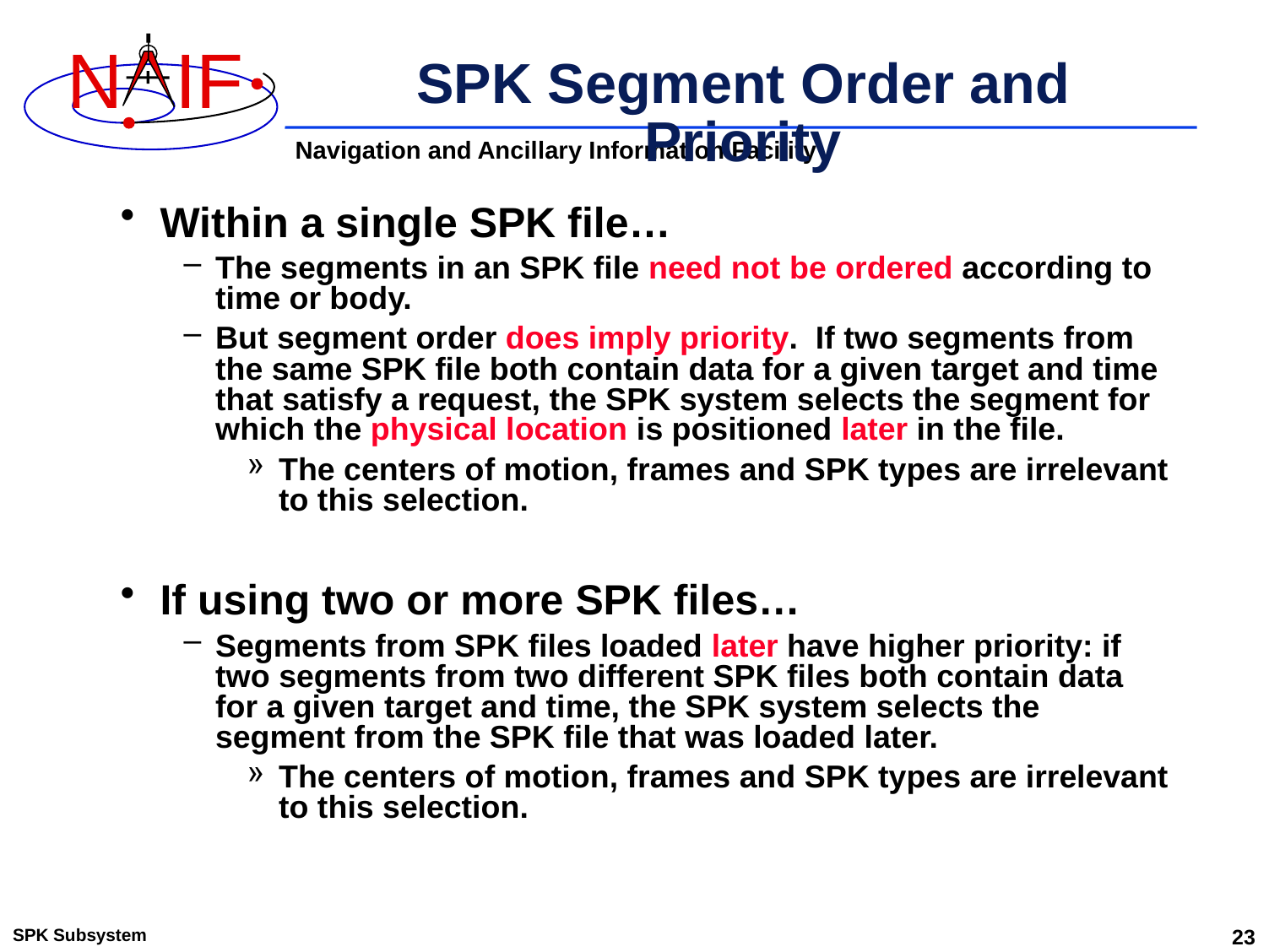

# SPK Segment Order and Priority
Within a single SPK file…
The segments in an SPK file need not be ordered according to time or body.
But segment order does imply priority.  If two segments from the same SPK file both contain data for a given target and time that satisfy a request, the SPK system selects the segment for which the physical location is positioned later in the file.
The centers of motion, frames and SPK types are irrelevant to this selection.

If using two or more SPK files…
Segments from SPK files loaded later have higher priority: if two segments from two different SPK files both contain data for a given target and time, the SPK system selects the segment from the SPK file that was loaded later.
The centers of motion, frames and SPK types are irrelevant to this selection.
SPK Subsystem
23